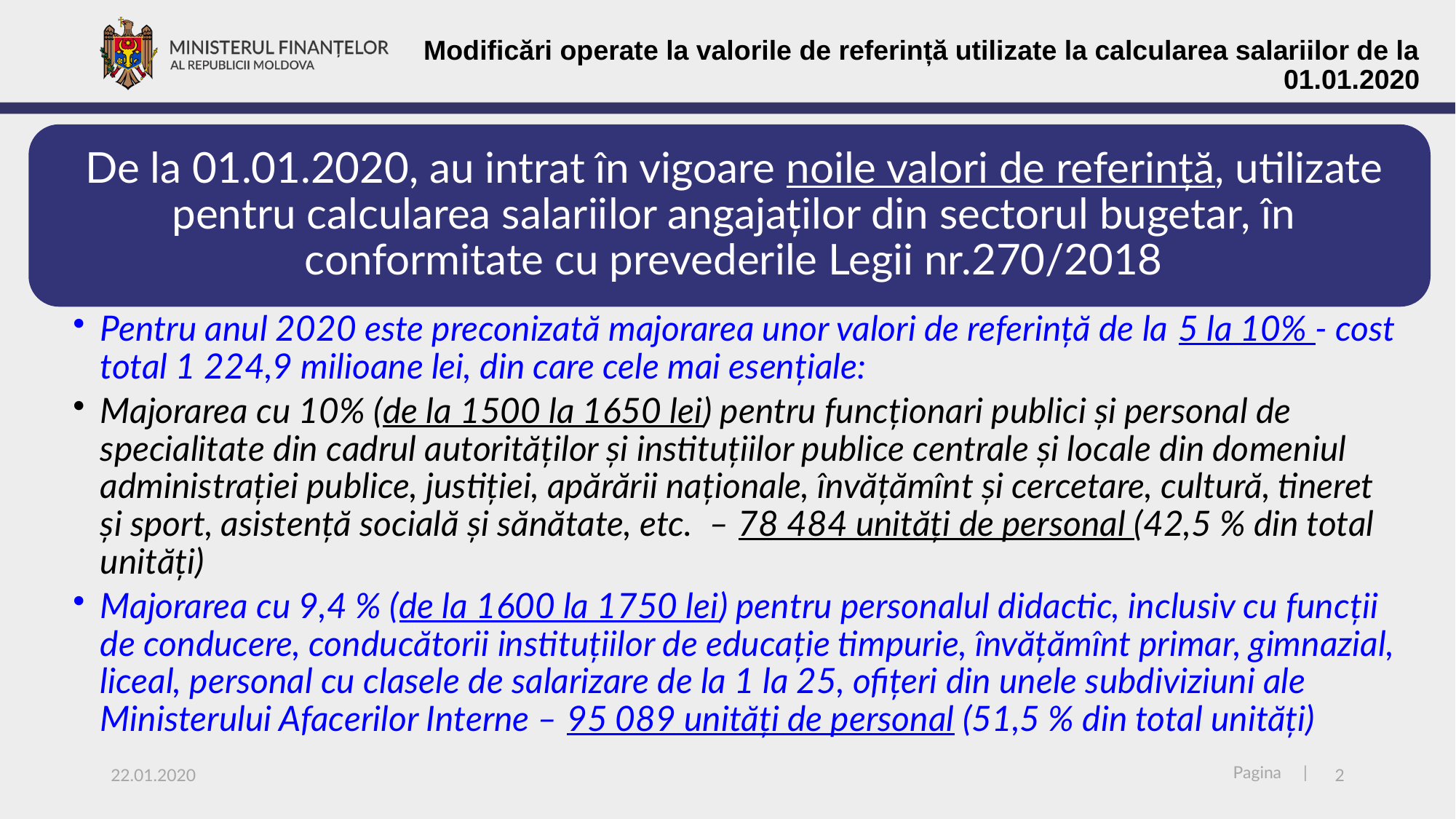

Modificări operate la valorile de referință utilizate la calcularea salariilor de la 01.01.2020

De la 01.01.2020, au intrat în vigoare noile valori de referință, utilizate pentru calcularea salariilor angajaților din sectorul bugetar, în conformitate cu prevederile Legii nr.270/2018
Pentru anul 2020 este preconizată majorarea unor valori de referință de la 5 la 10% - cost total 1 224,9 milioane lei, din care cele mai esențiale:
Majorarea cu 10% (de la 1500 la 1650 lei) pentru funcționari publici și personal de specialitate din cadrul autorităților și instituțiilor publice centrale și locale din domeniul administrației publice, justiției, apărării naționale, învățămînt și cercetare, cultură, tineret și sport, asistență socială și sănătate, etc.  – 78 484 unități de personal (42,5 % din total unități)
Majorarea cu 9,4 % (de la 1600 la 1750 lei) pentru personalul didactic, inclusiv cu funcții de conducere, conducătorii instituțiilor de educație timpurie, învățămînt primar, gimnazial, liceal, personal cu clasele de salarizare de la 1 la 25, ofițeri din unele subdiviziuni ale Ministerului Afacerilor Interne – 95 089 unități de personal (51,5 % din total unități)
22.01.2020
2